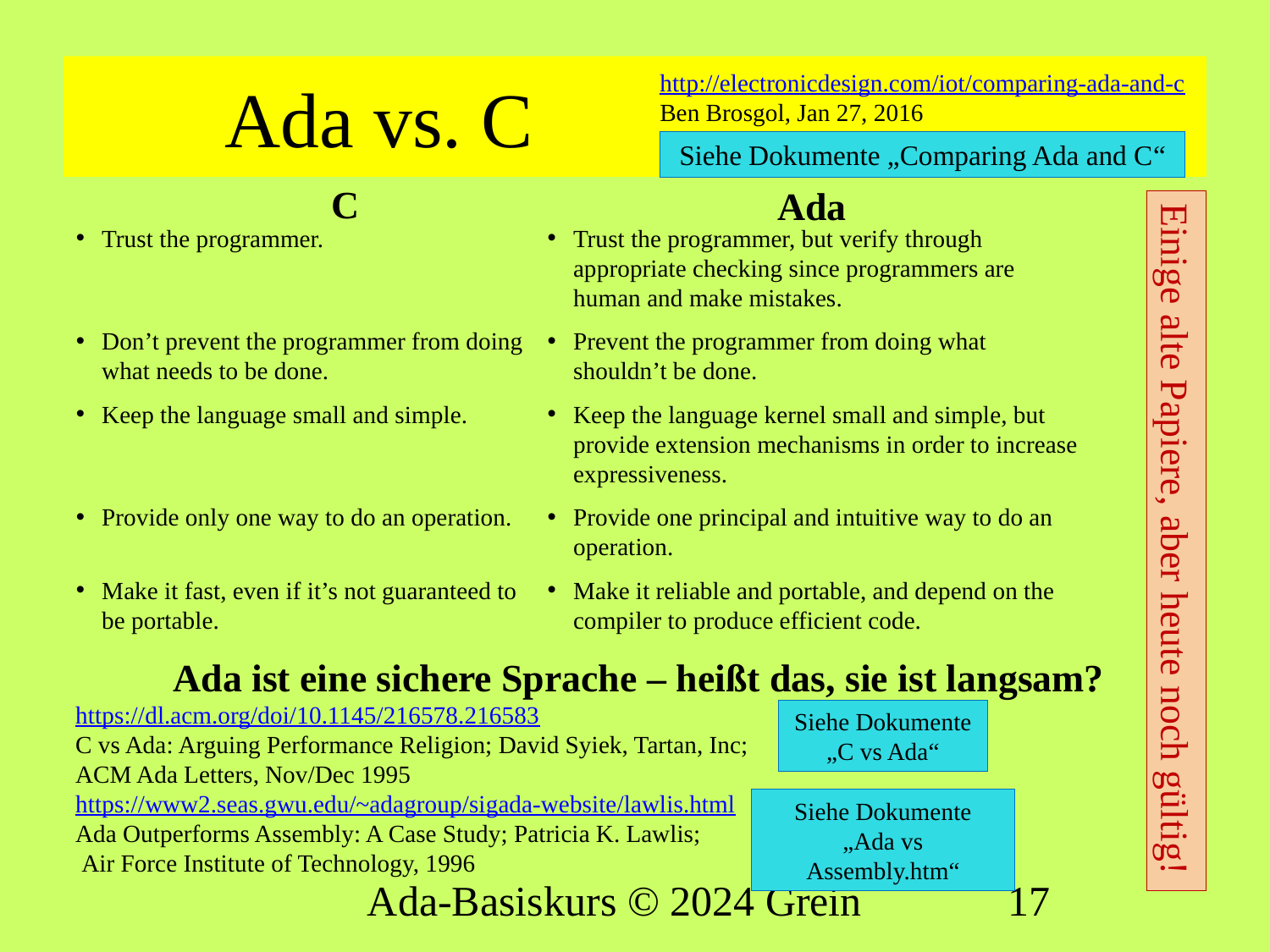

# Ada vs. C
http://electronicdesign.com/iot/comparing-ada-and-c
Ben Brosgol, Jan 27, 2016
Siehe Dokumente „Comparing Ada and C“
C
Ada
Trust the programmer.
Don’t prevent the programmer from doing what needs to be done.
Keep the language small and simple.
Provide only one way to do an operation.
Make it fast, even if it’s not guaranteed to be portable.
Trust the programmer, but verify through appropriate checking since programmers are human and make mistakes.
Prevent the programmer from doing what shouldn’t be done.
Keep the language kernel small and simple, but provide extension mechanisms in order to increase expressiveness.
Provide one principal and intuitive way to do an operation.
Make it reliable and portable, and depend on the compiler to produce efficient code.
Einige alte Papiere, aber heute noch gültig!
Ada ist eine sichere Sprache – heißt das, sie ist langsam?
https://dl.acm.org/doi/10.1145/216578.216583
C vs Ada: Arguing Performance Religion; David Syiek, Tartan, Inc;
ACM Ada Letters, Nov/Dec 1995
https://www2.seas.gwu.edu/~adagroup/sigada-website/lawlis.html
Ada Outperforms Assembly: A Case Study; Patricia K. Lawlis;
 Air Force Institute of Technology, 1996
Siehe Dokumente
„C vs Ada“
Siehe Dokumente
„Ada vs Assembly.htm“
Ada-Basiskurs © 2024 Grein
17